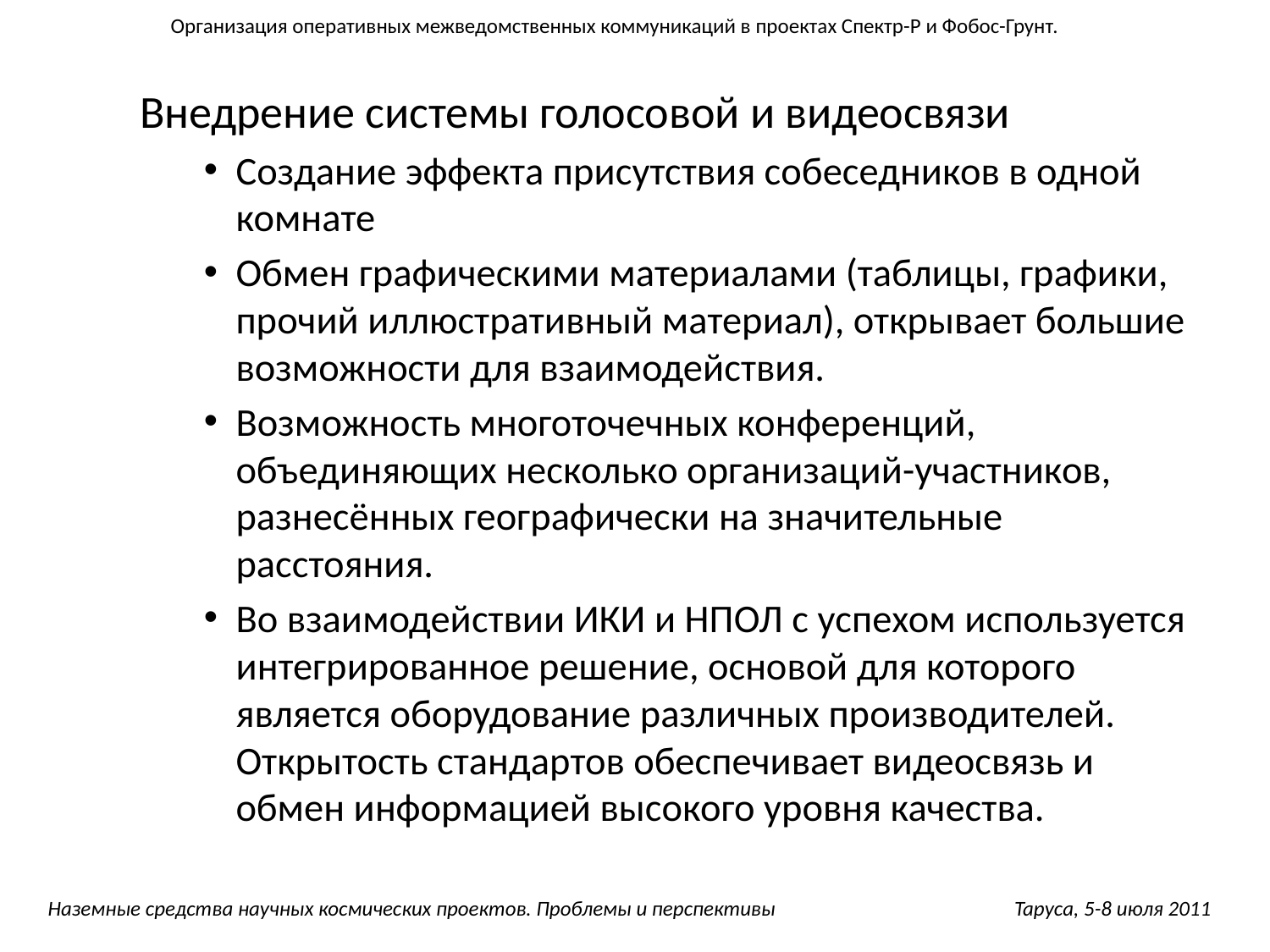

Организация оперативных межведомственных коммуникаций в проектах Спектр-Р и Фобос-Грунт.
	Внедрение системы голосовой и видеосвязи
Создание эффекта присутствия собеседников в одной комнате
Обмен графическими материалами (таблицы, графики, прочий иллюстративный материал), открывает большие возможности для взаимодействия.
Возможность многоточечных конференций, объединяющих несколько организаций-участников, разнесённых географически на значительные расстояния.
Во взаимодействии ИКИ и НПОЛ с успехом используется интегрированное решение, основой для которого является оборудование различных производителей. Открытость стандартов обеспечивает видеосвязь и обмен информацией высокого уровня качества.
Наземные средства научных космических проектов. Проблемы и перспективы		                Таруса, 5-8 июля 2011